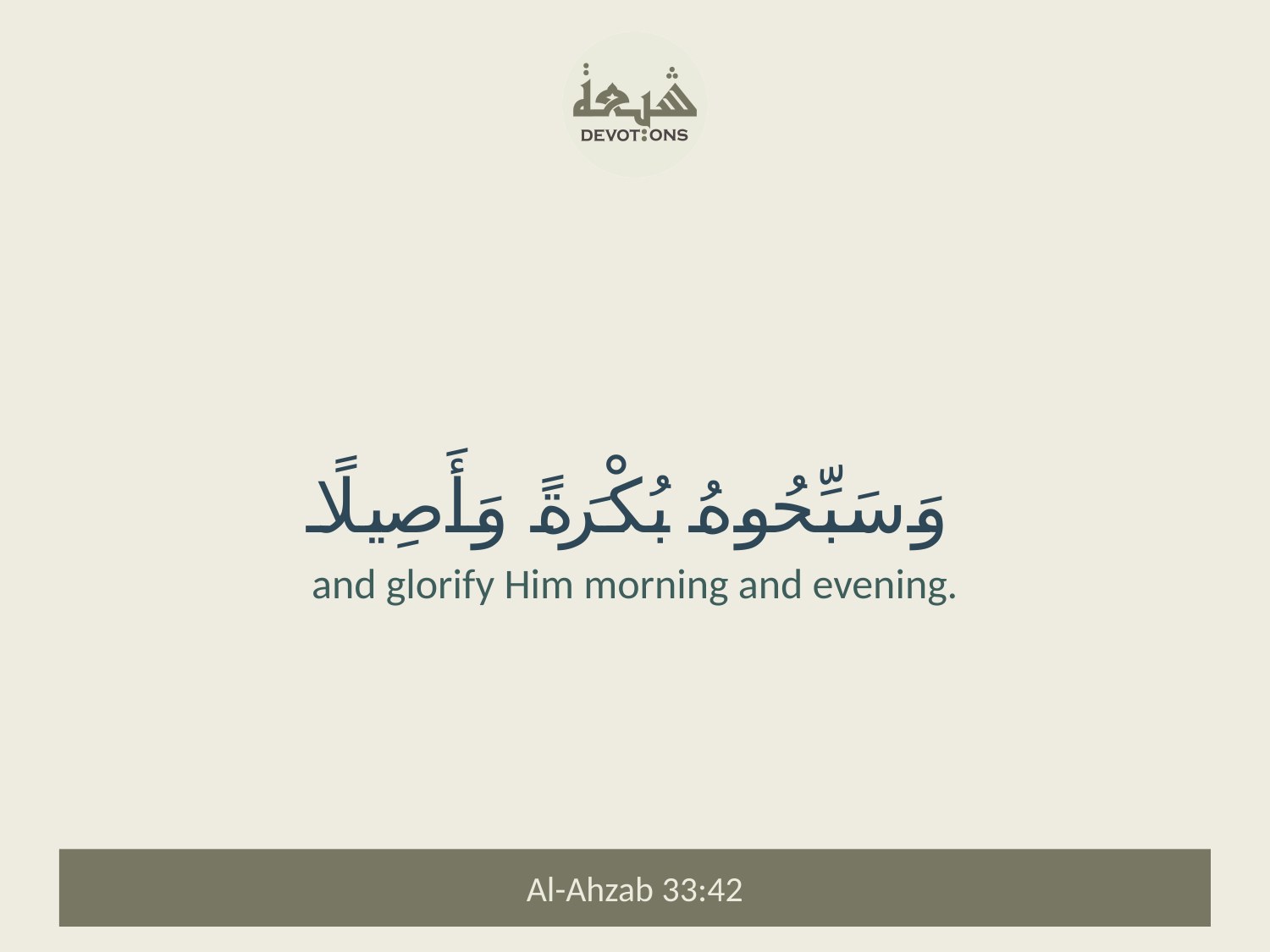

وَسَبِّحُوهُ بُكْرَةً وَأَصِيلًا
and glorify Him morning and evening.
Al-Ahzab 33:42